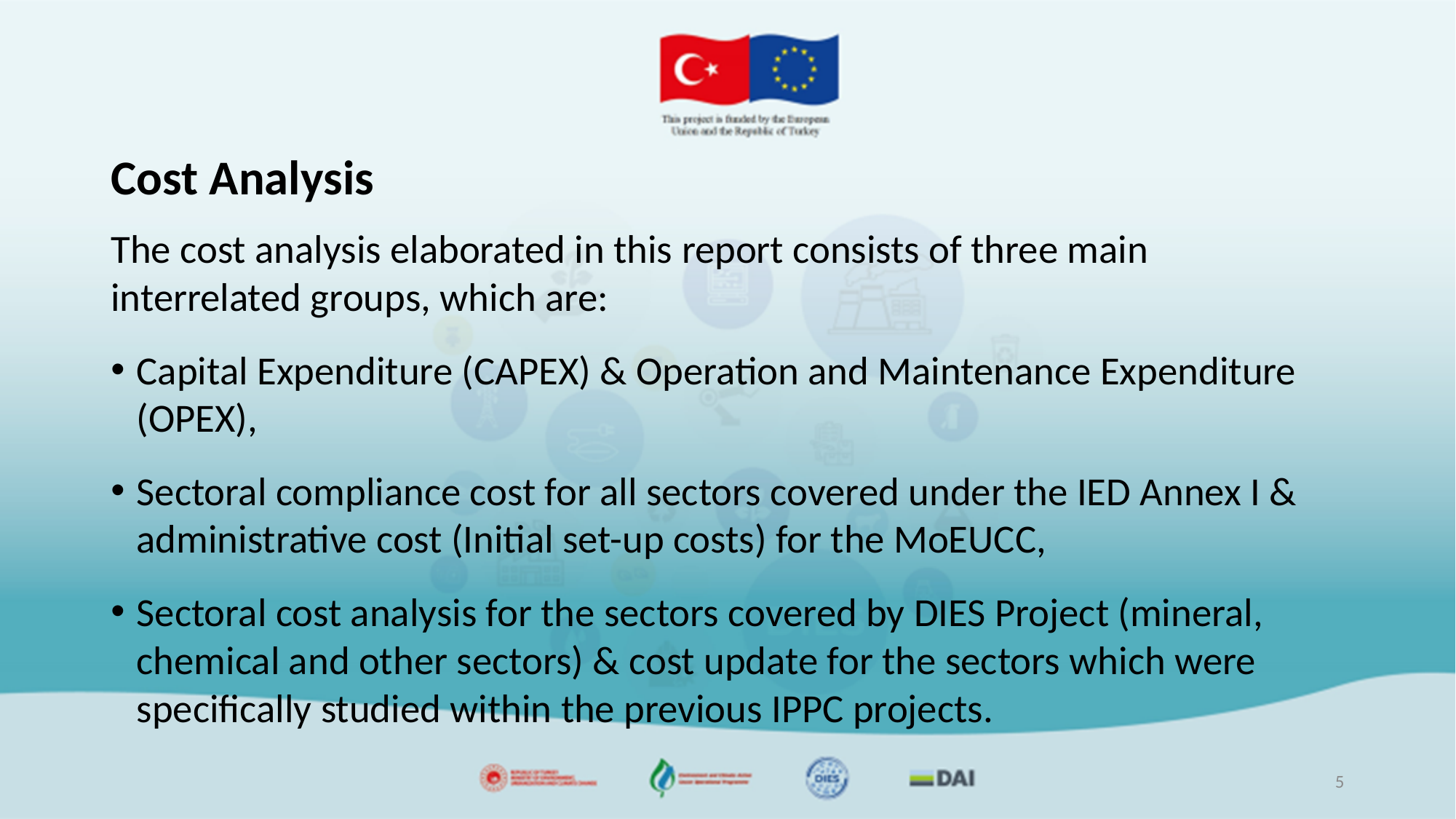

# Cost Analysis
The cost analysis elaborated in this report consists of three main interrelated groups, which are:
Capital Expenditure (CAPEX) & Operation and Maintenance Expenditure (OPEX),
Sectoral compliance cost for all sectors covered under the IED Annex I & administrative cost (Initial set-up costs) for the MoEUCC,
Sectoral cost analysis for the sectors covered by DIES Project (mineral, chemical and other sectors) & cost update for the sectors which were specifically studied within the previous IPPC projects.
5